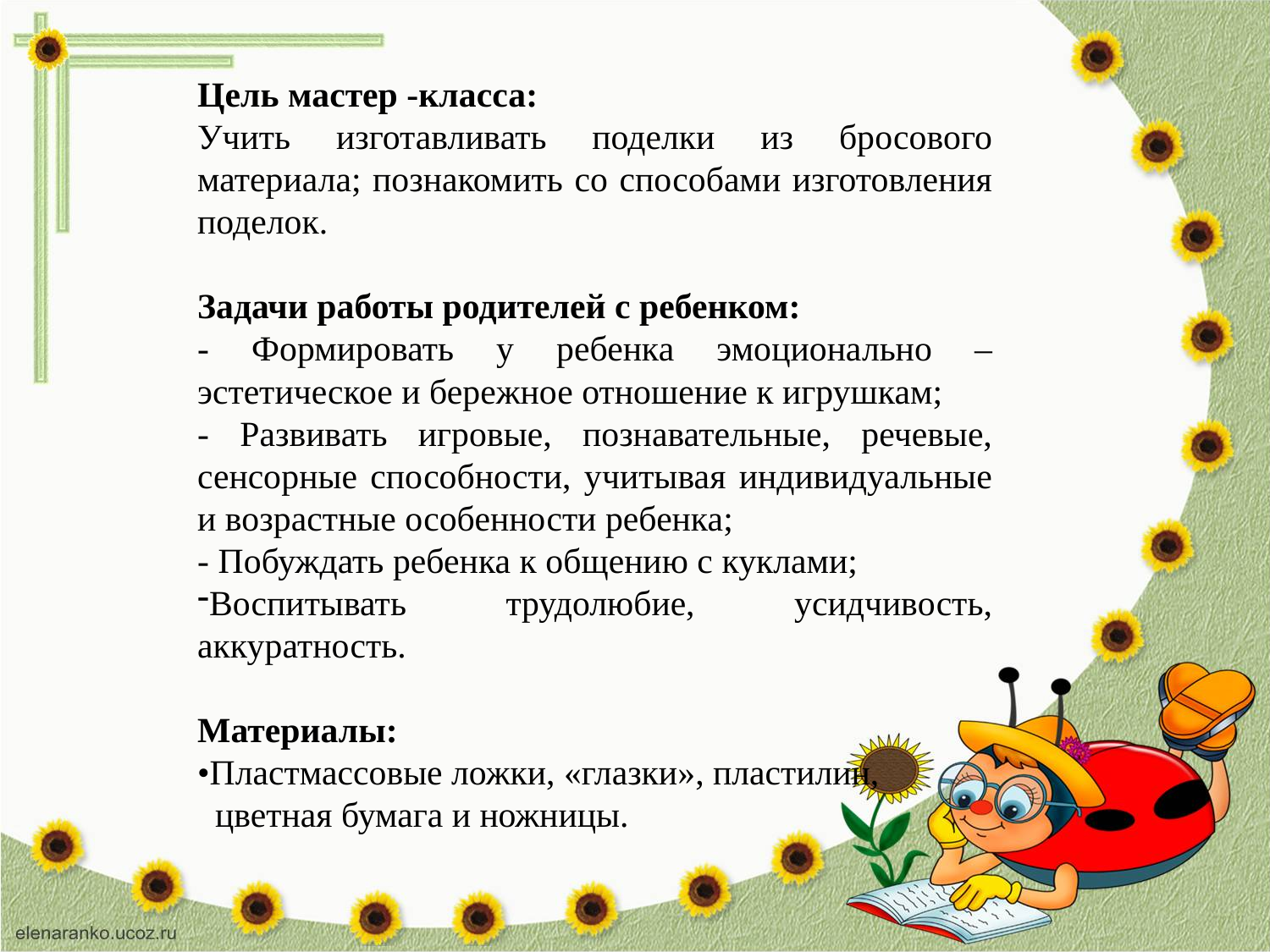

Цель мастер -класса:
Учить изготавливать поделки из бросового материала; познакомить со способами изготовления поделок.

Задачи работы родителей с ребенком:
- Формировать у ребенка эмоционально – эстетическое и бережное отношение к игрушкам;
- Развивать игровые, познавательные, речевые, сенсорные способности, учитывая индивидуальные и возрастные особенности ребенка;
- Побуждать ребенка к общению с куклами;
Воспитывать трудолюбие, усидчивость, аккуратность.

Материалы:
•Пластмассовые ложки, «глазки», пластилин,
  цветная бумага и ножницы.